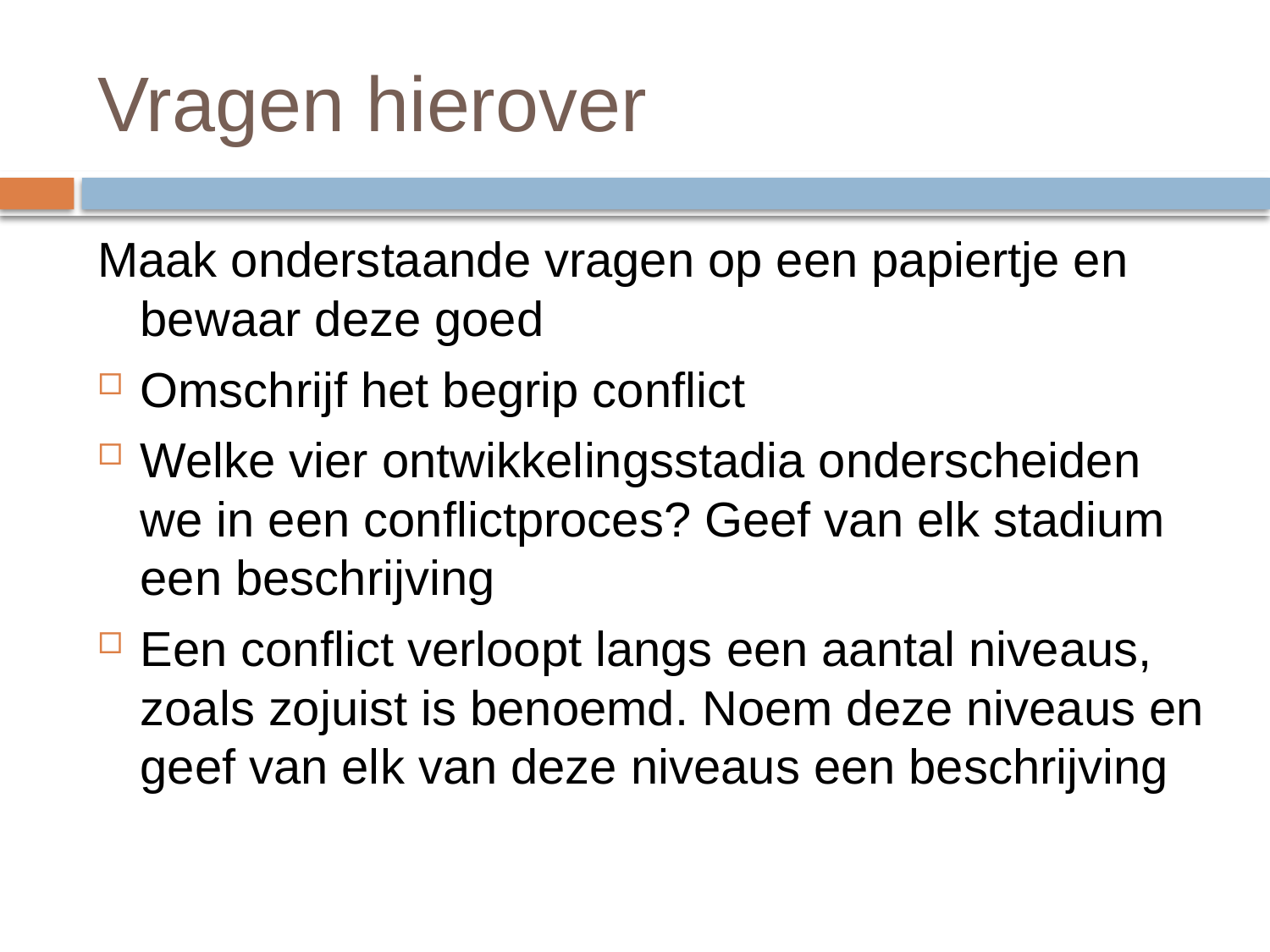

# Vragen hierover
Maak onderstaande vragen op een papiertje en bewaar deze goed
Omschrijf het begrip conflict
Welke vier ontwikkelingsstadia onderscheiden we in een conflictproces? Geef van elk stadium een beschrijving
Een conflict verloopt langs een aantal niveaus, zoals zojuist is benoemd. Noem deze niveaus en geef van elk van deze niveaus een beschrijving